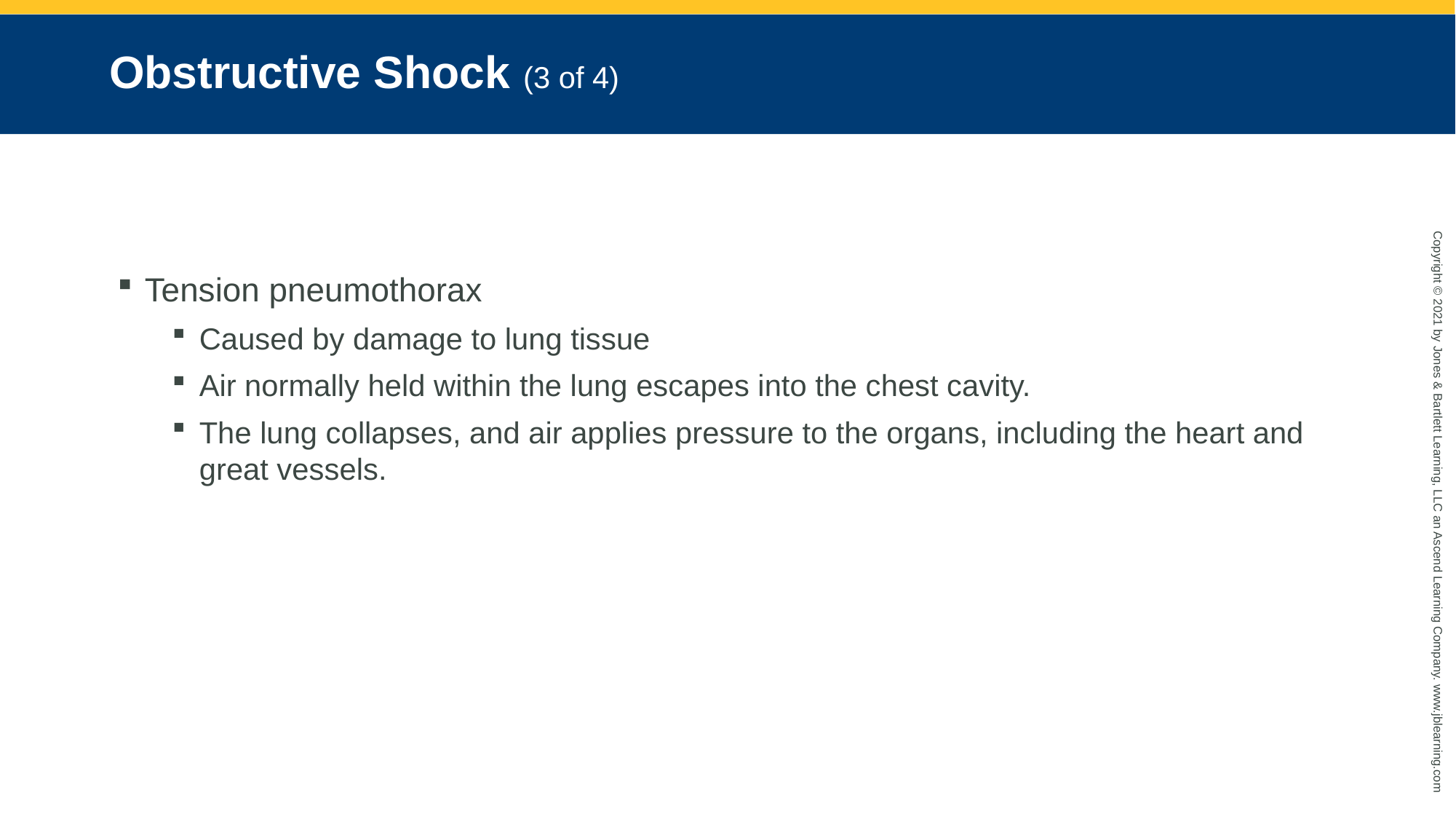

# Obstructive Shock (3 of 4)
Tension pneumothorax
Caused by damage to lung tissue
Air normally held within the lung escapes into the chest cavity.
The lung collapses, and air applies pressure to the organs, including the heart and great vessels.